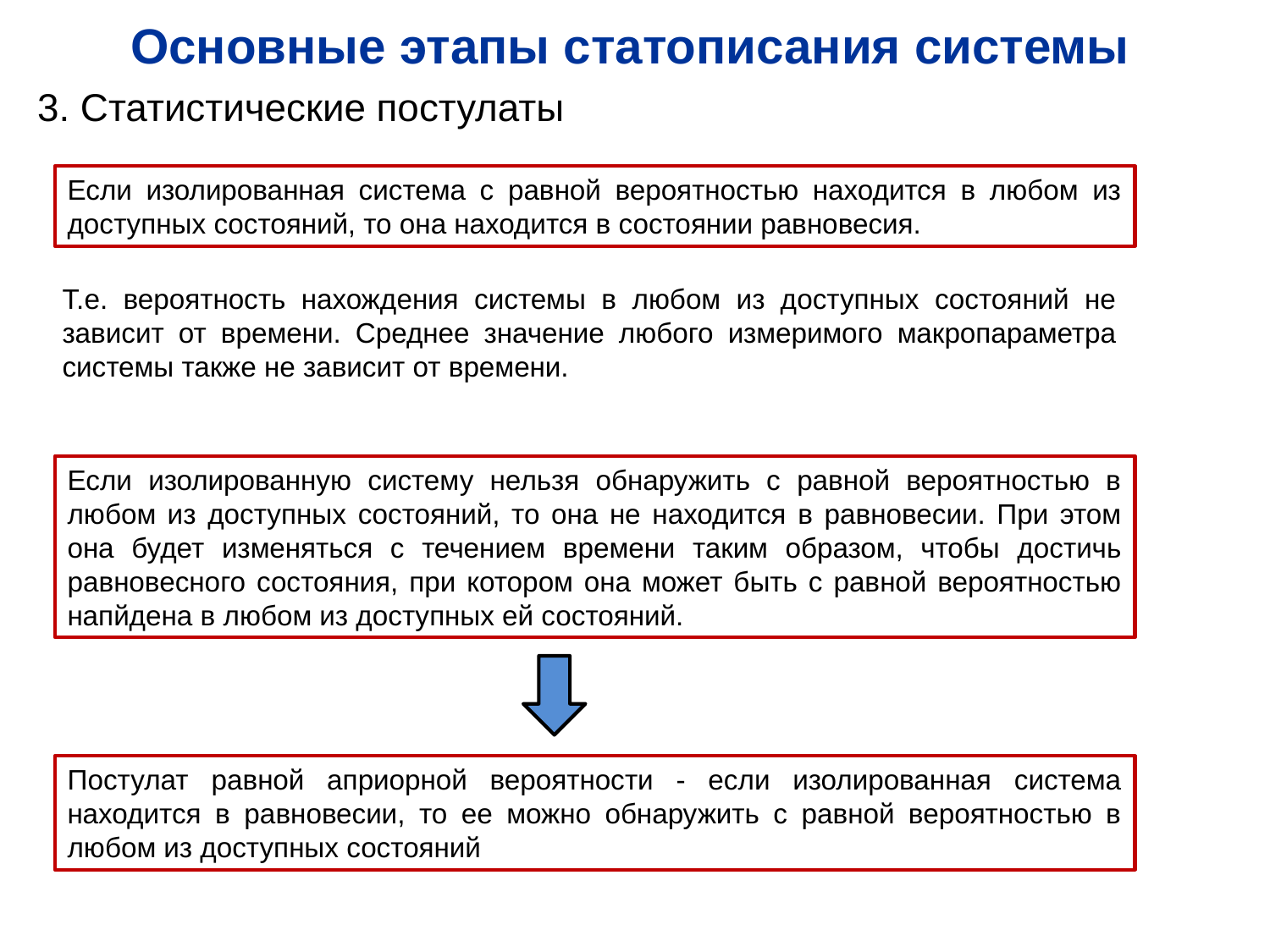

Основные этапы статописания системы
3. Статистические постулаты
Если изолированная система с равной вероятностью находится в любом из доступных состояний, то она находится в состоянии равновесия.
Т.е. вероятность нахождения системы в любом из доступных состояний не зависит от времени. Среднее значение любого измеримого макропараметра системы также не зависит от времени.
Если изолированную систему нельзя обнаружить с равной вероятностью в любом из доступных состояний, то она не находится в равновесии. При этом она будет изменяться с течением времени таким образом, чтобы достичь равновесного состояния, при котором она может быть с равной вероятностью напйдена в любом из доступных ей состояний.

Постулат равной априорной вероятности - если изолированная система находится в равновесии, то ее можно обнаружить с равной вероятностью в любом из доступных состояний